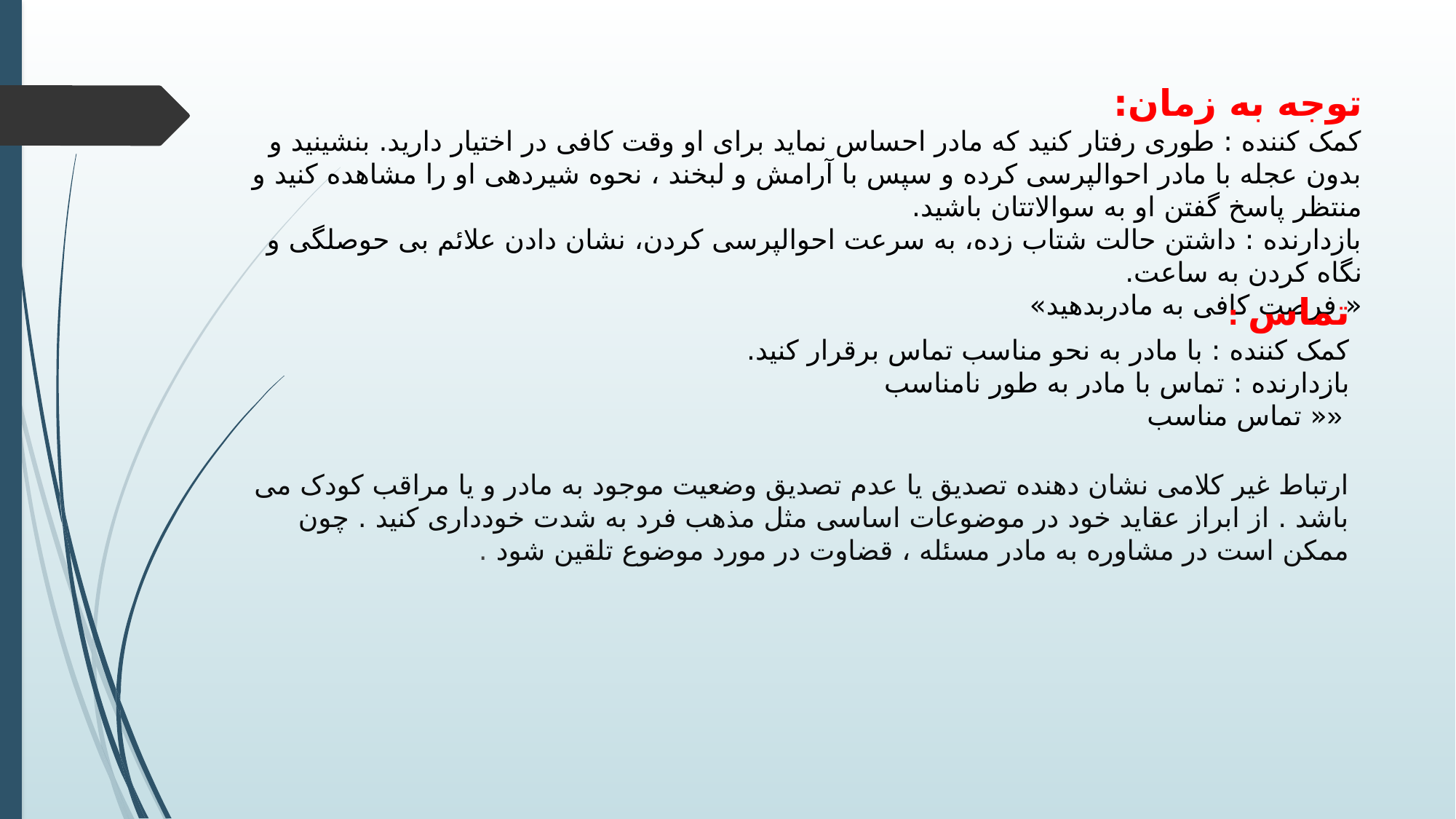

# توجه به زمان: کمک کننده : طوری رفتار کنید که مادر احساس نماید برای او وقت کافی در اختیار دارید. بنشینید و بدون عجله با مادر احوالپرسی کرده و سپس با آرامش و لبخند ، نحوه شیردهی او را مشاهده کنید و منتظر پاسخ گفتن او به سوالاتتان باشید. بازدارنده : داشتن حالت شتاب زده، به سرعت احوالپرسی کردن، نشان دادن علائم بی حوصلگی و نگاه کردن به ساعت. « فرصت کافی به مادربدهید»
تماس :
کمک کننده : با مادر به نحو مناسب تماس برقرار کنید.
بازدارنده : تماس با مادر به طور نامناسب
« تماس مناسب»
ارتباط غیر کلامی نشان دهنده تصدیق یا عدم تصدیق وضعیت موجود به مادر و یا مراقب کودک می باشد . از ابراز عقاید خود در موضوعات اساسی مثل مذهب فرد به شدت خودداری کنید . چون ممکن است در مشاوره به مادر مسئله ، قضاوت در مورد موضوع تلقین شود .